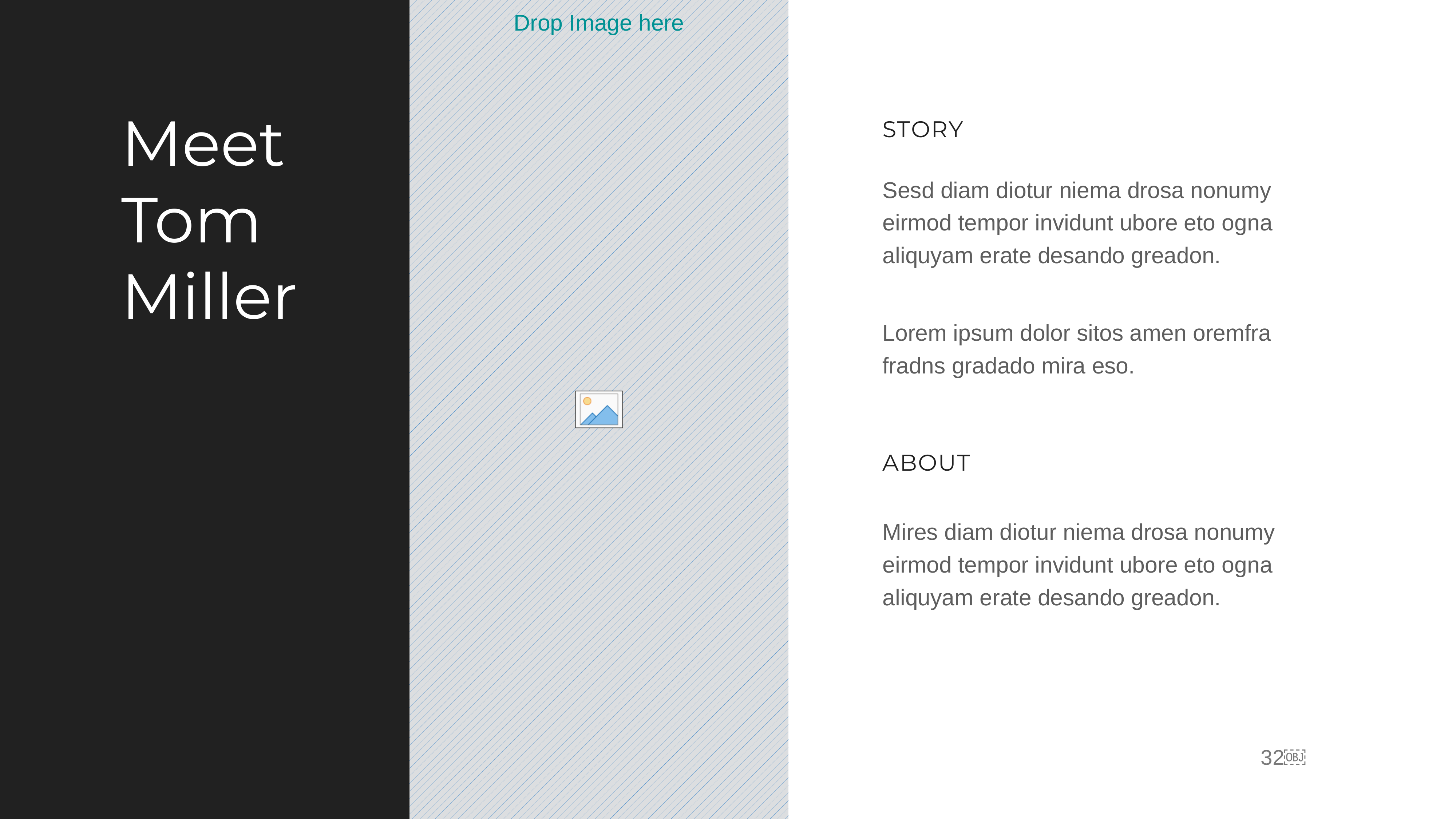

Meet
Tom
Miller
STORY
Sesd diam diotur niema drosa nonumy eirmod tempor invidunt ubore eto ogna aliquyam erate desando greadon.
Lorem ipsum dolor sitos amen oremfra fradns gradado mira eso.
ABOUT
Mires diam diotur niema drosa nonumy eirmod tempor invidunt ubore eto ogna aliquyam erate desando greadon.